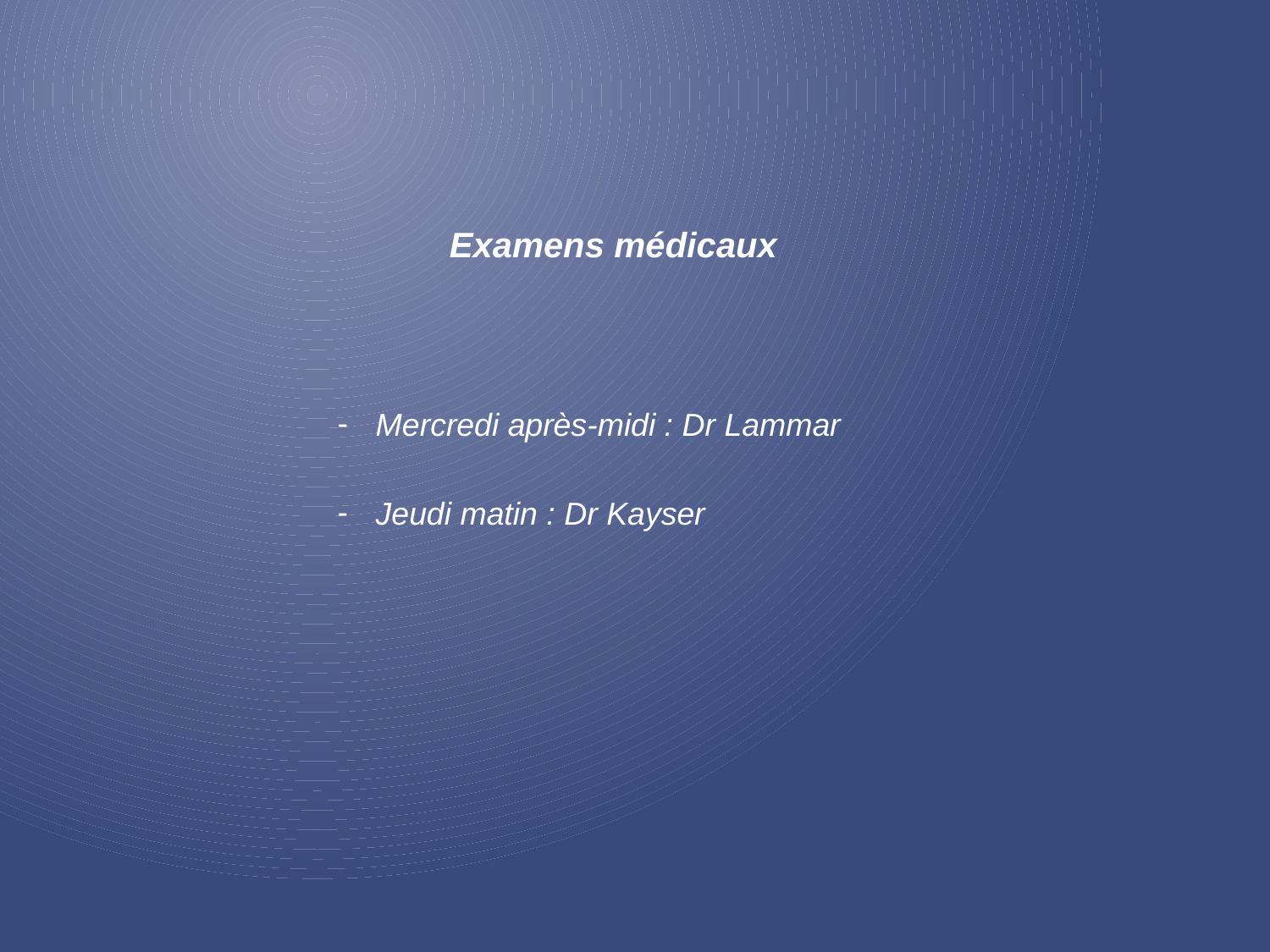

Examens médicaux

Mercredi après-midi : Dr Lammar

Jeudi matin : Dr Kayser